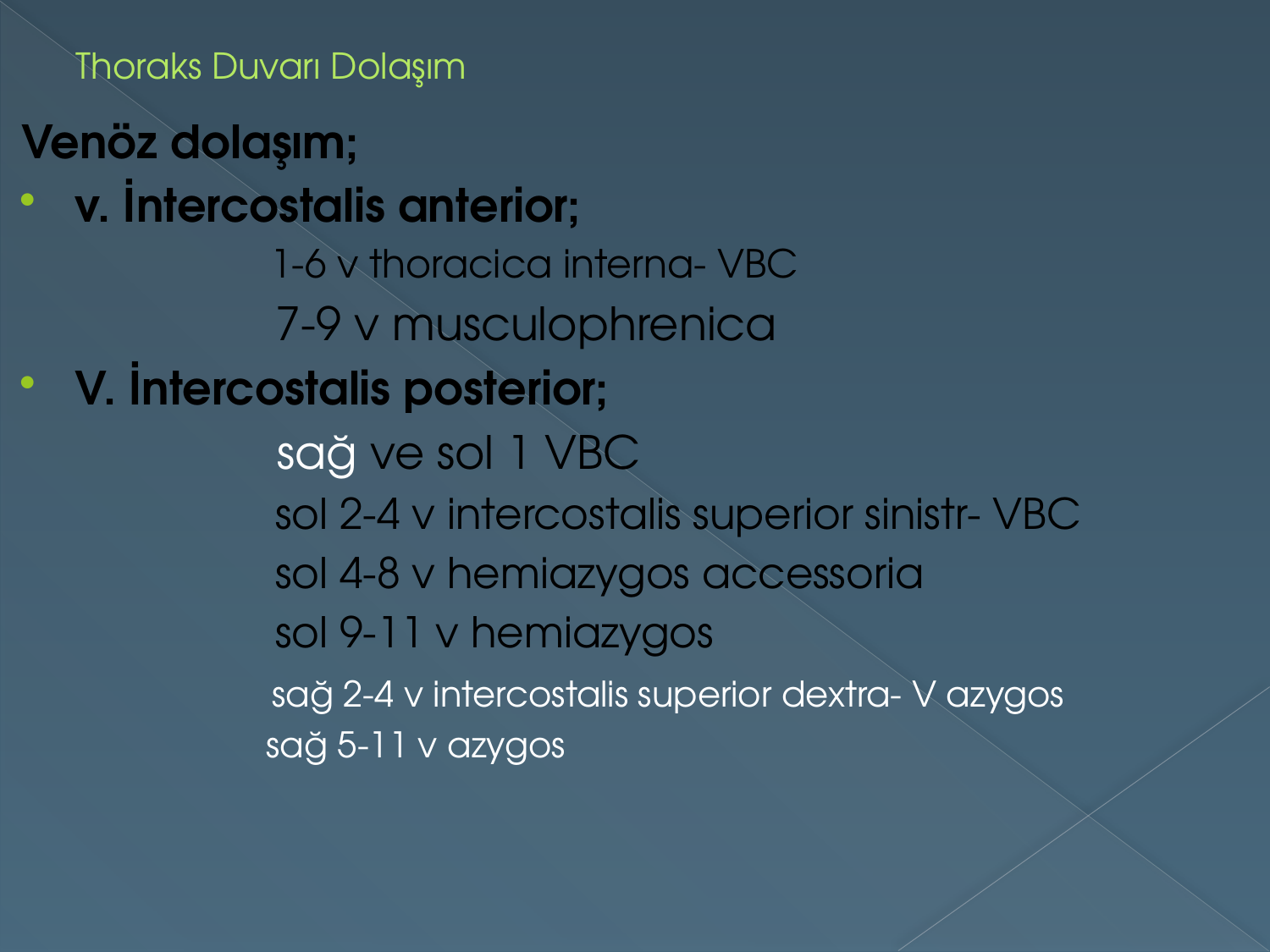

Thoraks Duvarı Dolaşım
Venöz dolaşım;
v. İntercostalis anterior;
                 1-6 v thoracica interna- VBC
		7-9 v musculophrenica
V. İntercostalis posterior;
	          sağ ve sol 1 VBC
		sol 2-4 v intercostalis superior sinistr- VBC
		sol 4-8 v hemiazygos accessoria
		sol 9-11 v hemiazygos
   sağ 2-4 v intercostalis superior dextra- V azygos
   sağ 5-11 v azygos